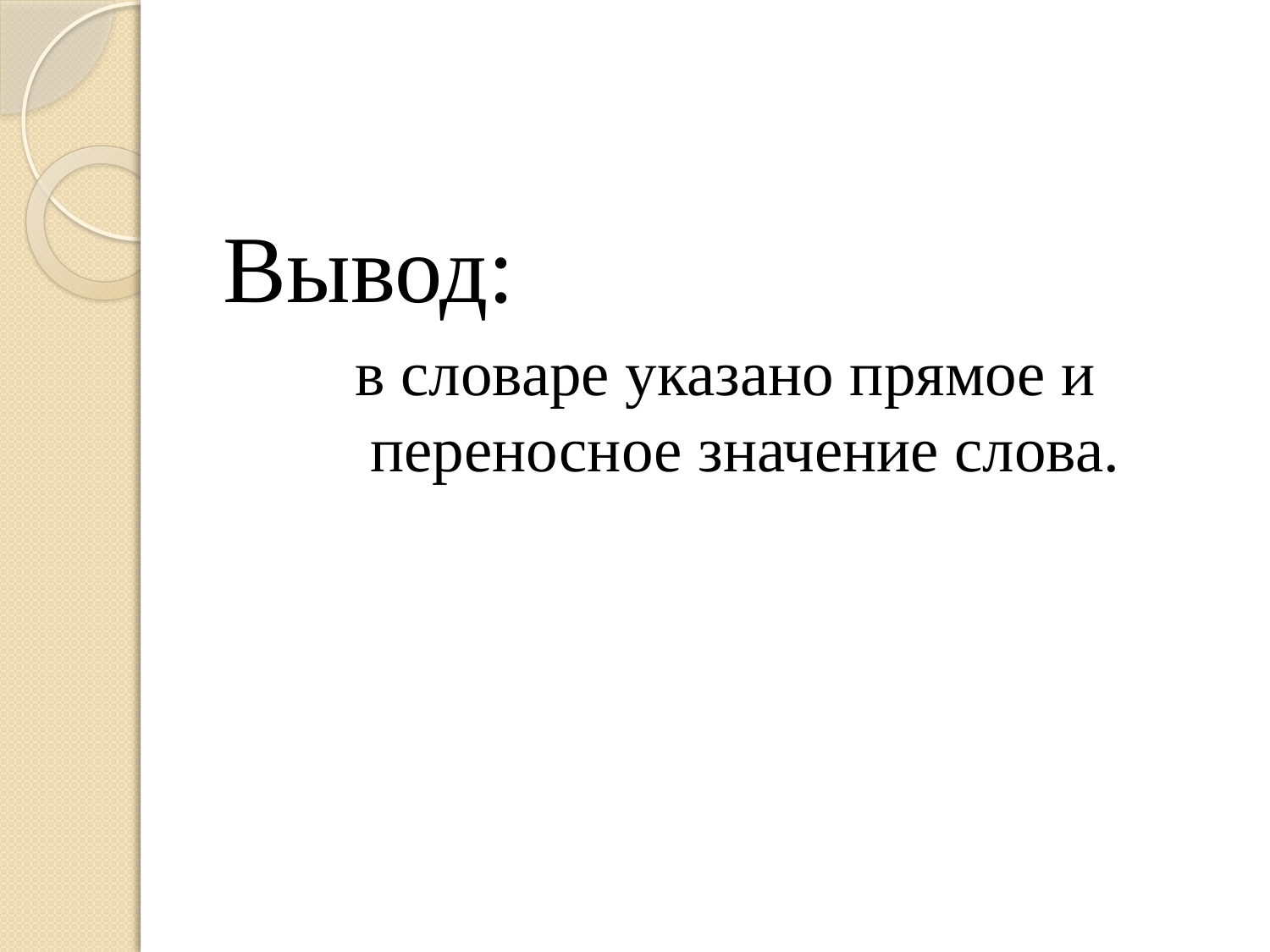

Вывод:
в словаре указано прямое и переносное значение слова.